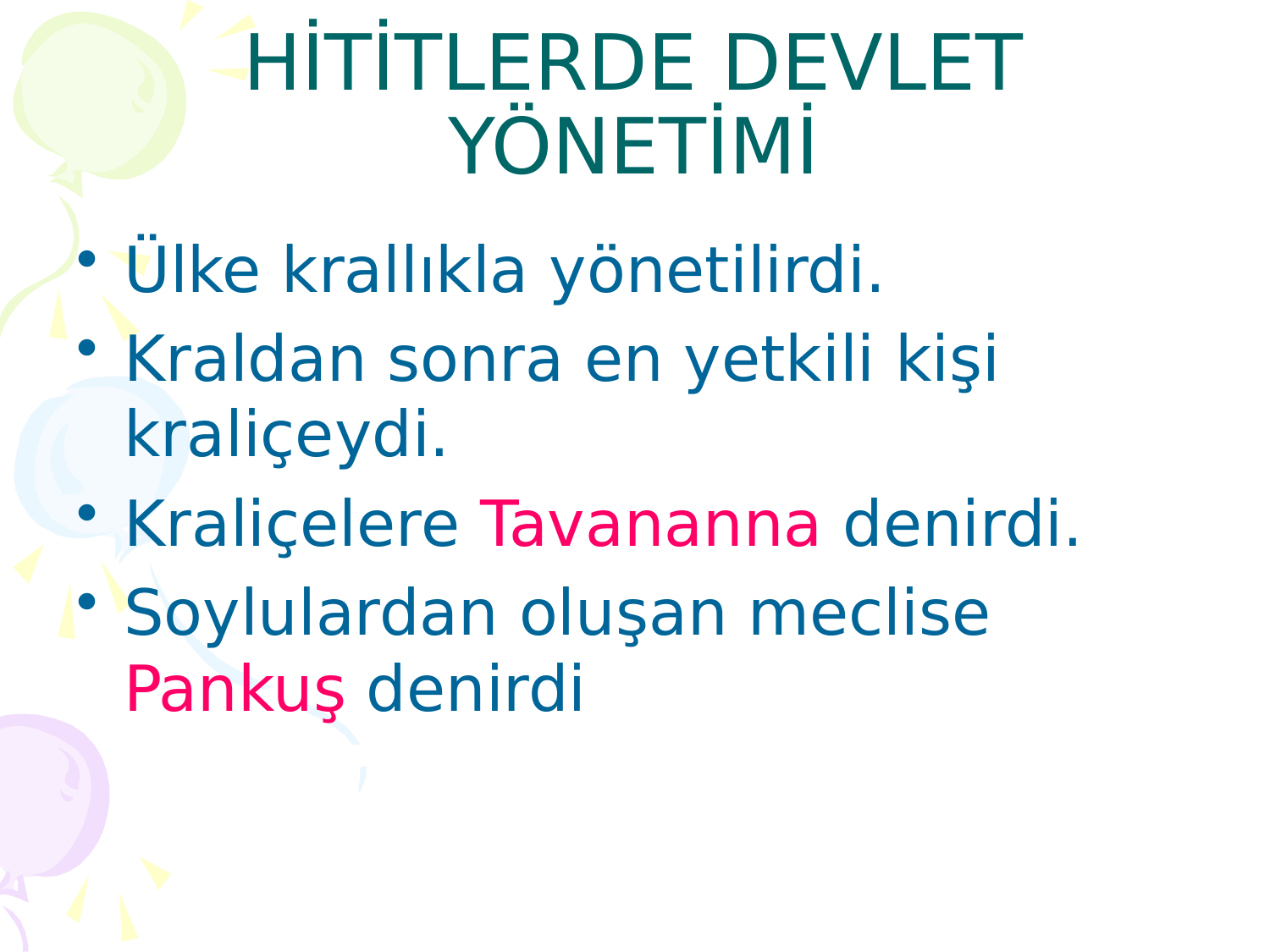

# HİTİTLERDE DEVLET YÖNETİMİ
Ülke krallıkla yönetilirdi.
Kraldan sonra en yetkili kişi kraliçeydi.
Kraliçelere Tavananna denirdi.
Soylulardan oluşan meclise Pankuş denirdi